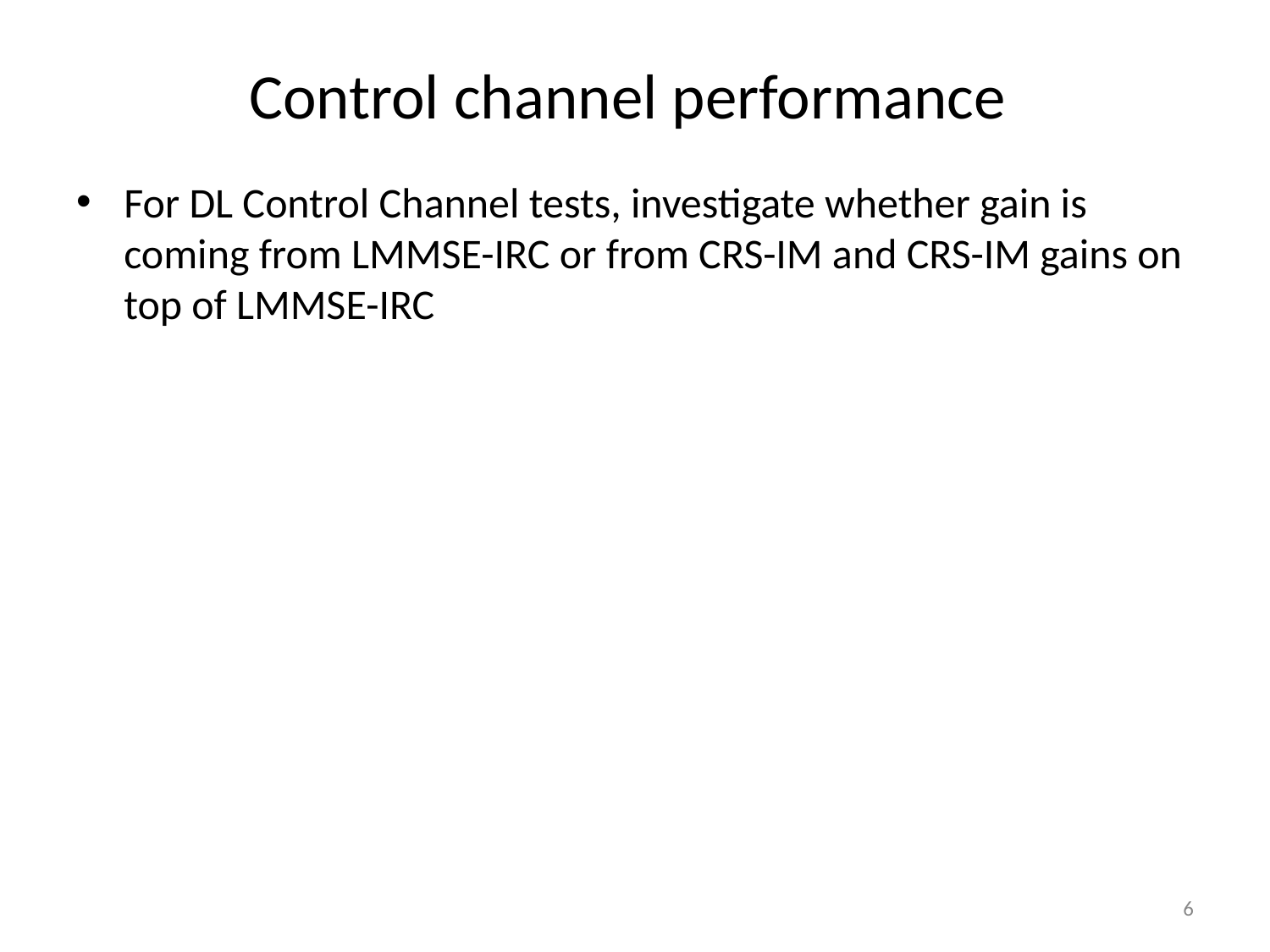

# Control channel performance
For DL Control Channel tests, investigate whether gain is coming from LMMSE-IRC or from CRS-IM and CRS-IM gains on top of LMMSE-IRC

6